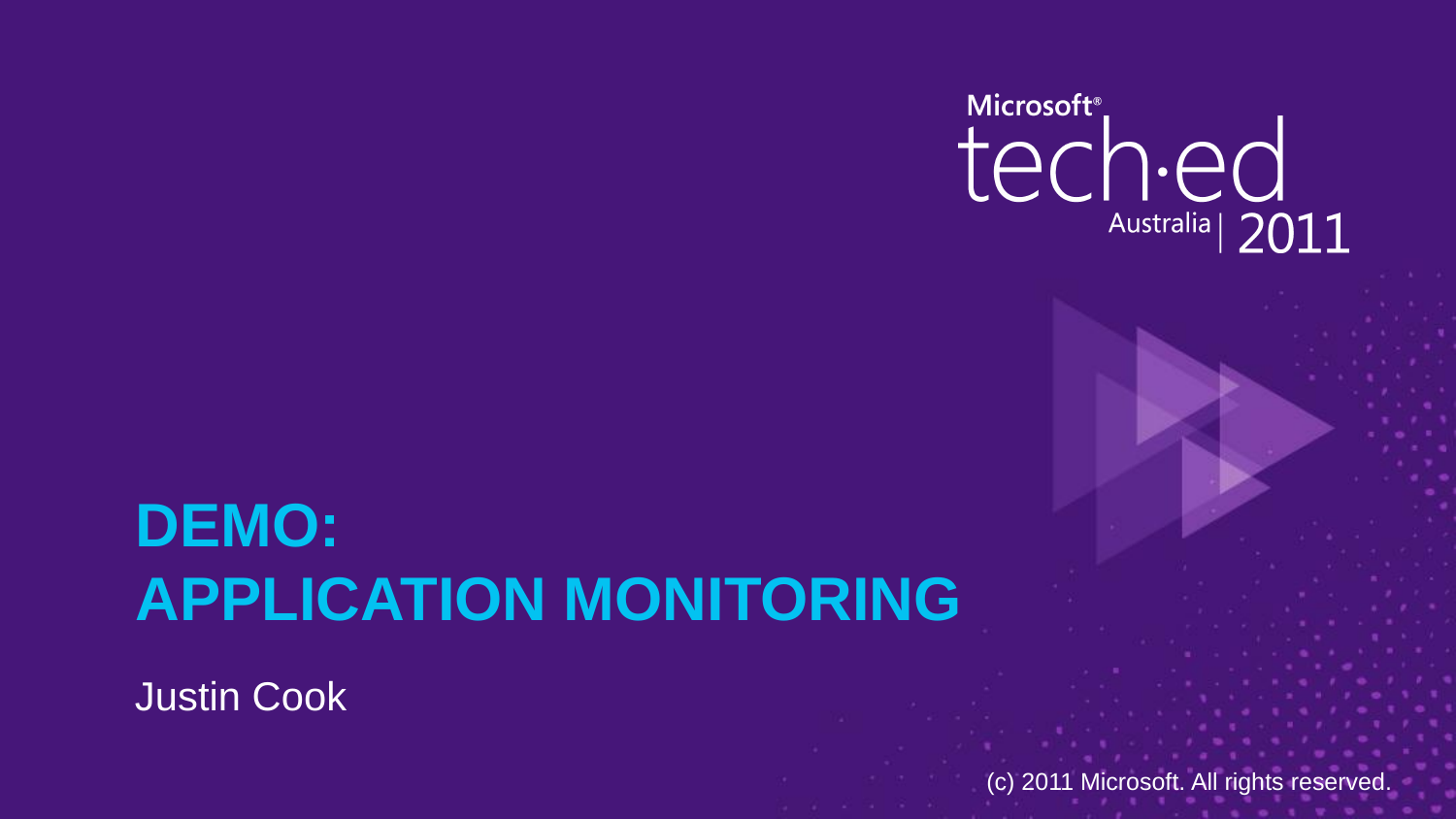

# Demo: Application monitoring
Justin Cook
(c) 2011 Microsoft. All rights reserved.